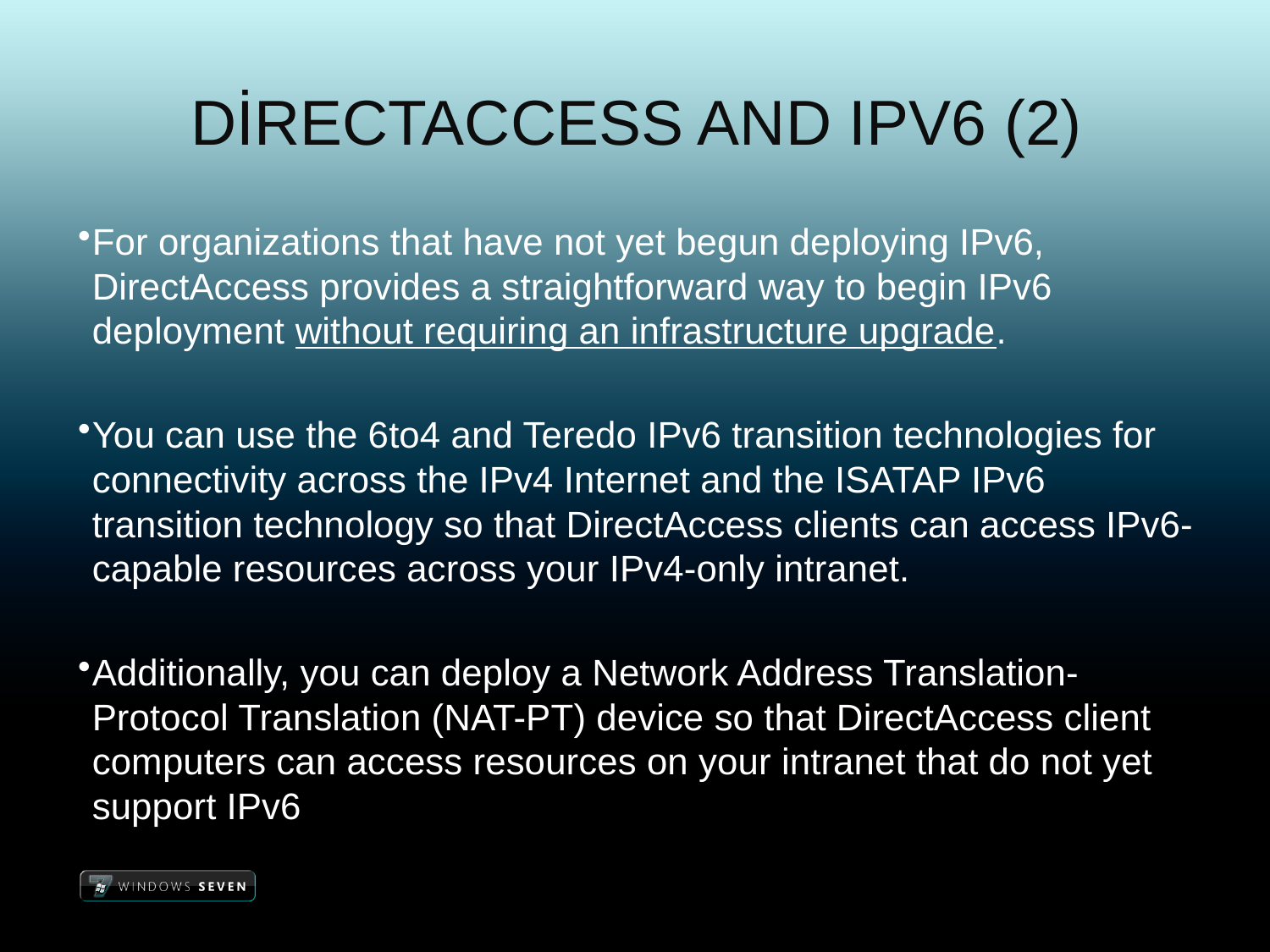

# DirectAccess and IPv6 (2)
For organizations that have not yet begun deploying IPv6, DirectAccess provides a straightforward way to begin IPv6 deployment without requiring an infrastructure upgrade.

You can use the 6to4 and Teredo IPv6 transition technologies for connectivity across the IPv4 Internet and the ISATAP IPv6 transition technology so that DirectAccess clients can access IPv6-capable resources across your IPv4-only intranet.

Additionally, you can deploy a Network Address Translation-Protocol Translation (NAT-PT) device so that DirectAccess client computers can access resources on your intranet that do not yet support IPv6